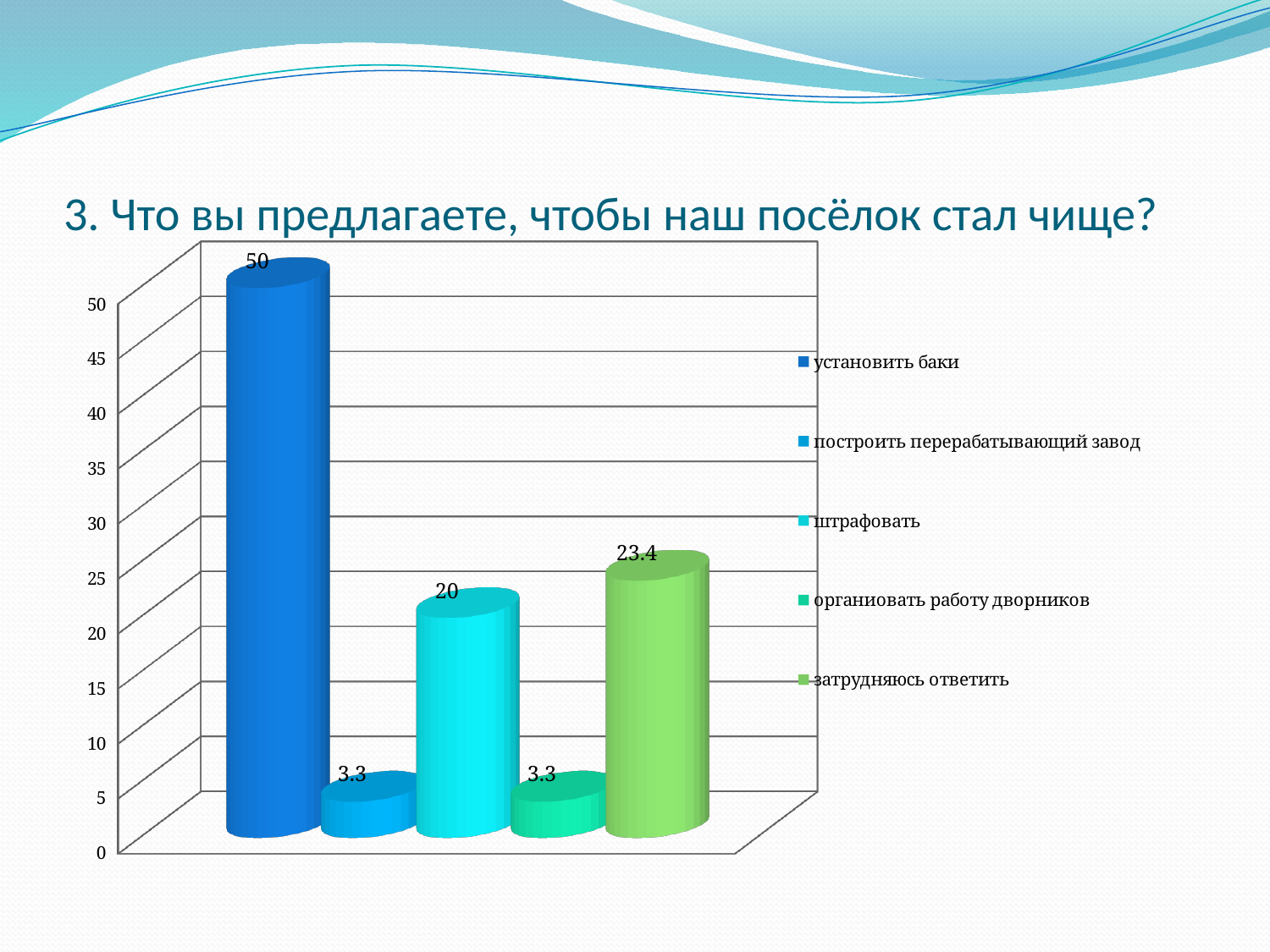

# 3. Что вы предлагаете, чтобы наш посёлок стал чище?

[unsupported chart]